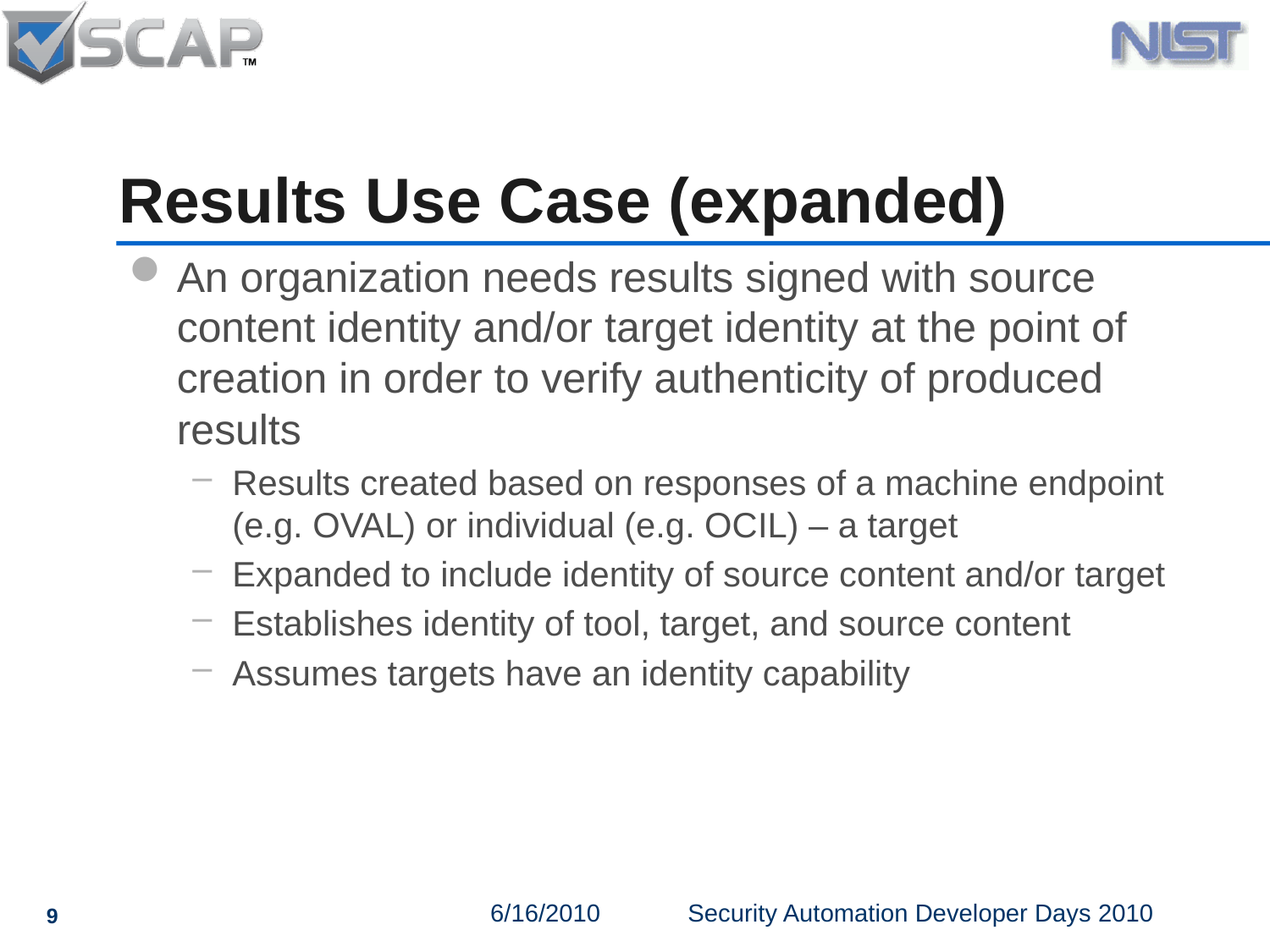

# Results Use Case (expanded)
An organization needs results signed with source content identity and/or target identity at the point of creation in order to verify authenticity of produced results
Results created based on responses of a machine endpoint (e.g. OVAL) or individual (e.g. OCIL) – a target
Expanded to include identity of source content and/or target
Establishes identity of tool, target, and source content
Assumes targets have an identity capability

9
6/16/2010
Security Automation Developer Days 2010